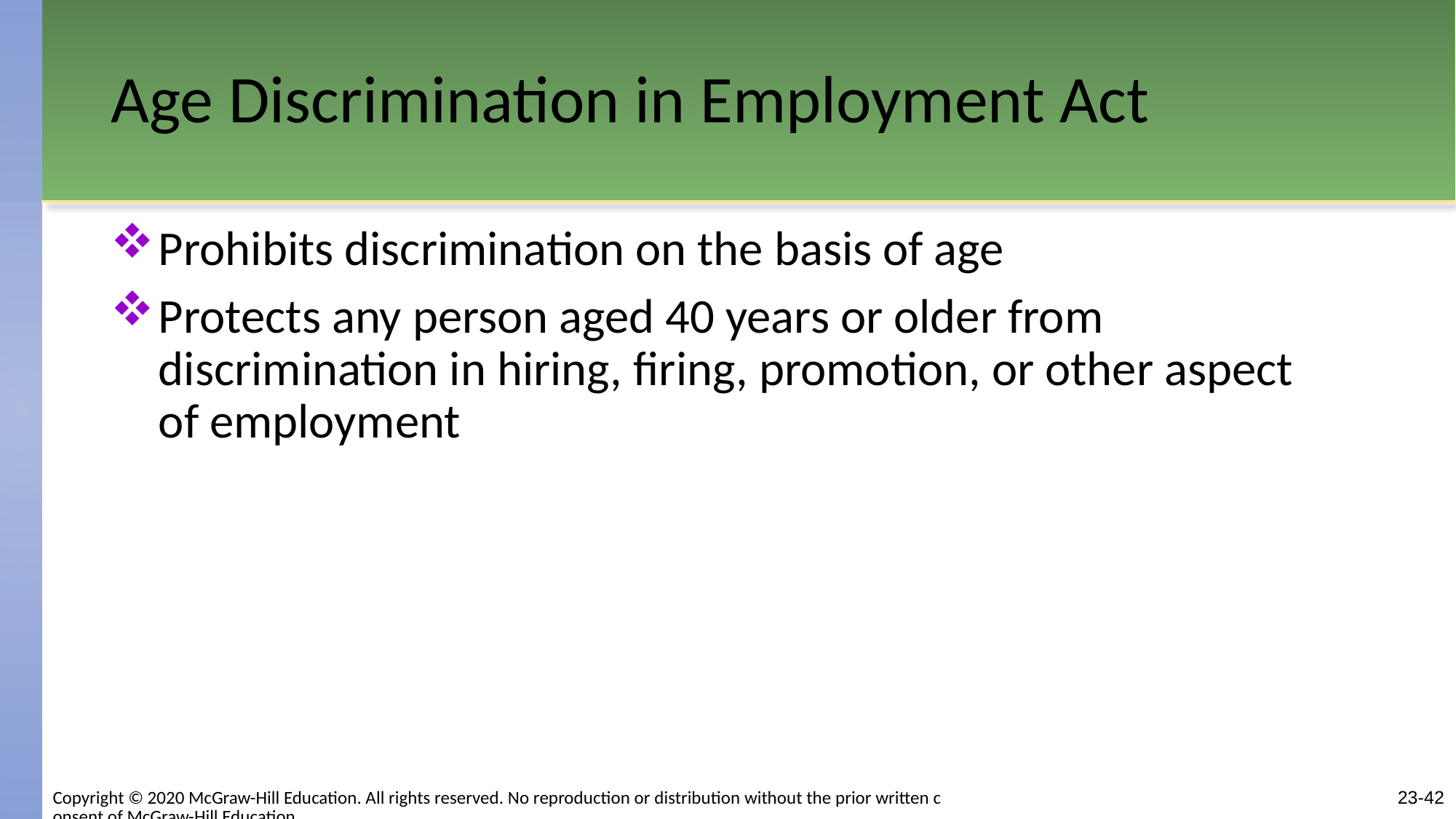

# Age Discrimination in Employment Act
Prohibits discrimination on the basis of age
Protects any person aged 40 years or older from discrimination in hiring, firing, promotion, or other aspect of employment

Copyright © 2020 McGraw-Hill Education. All rights reserved. No reproduction or distribution without the prior written consent of McGraw-Hill Education.
23-42